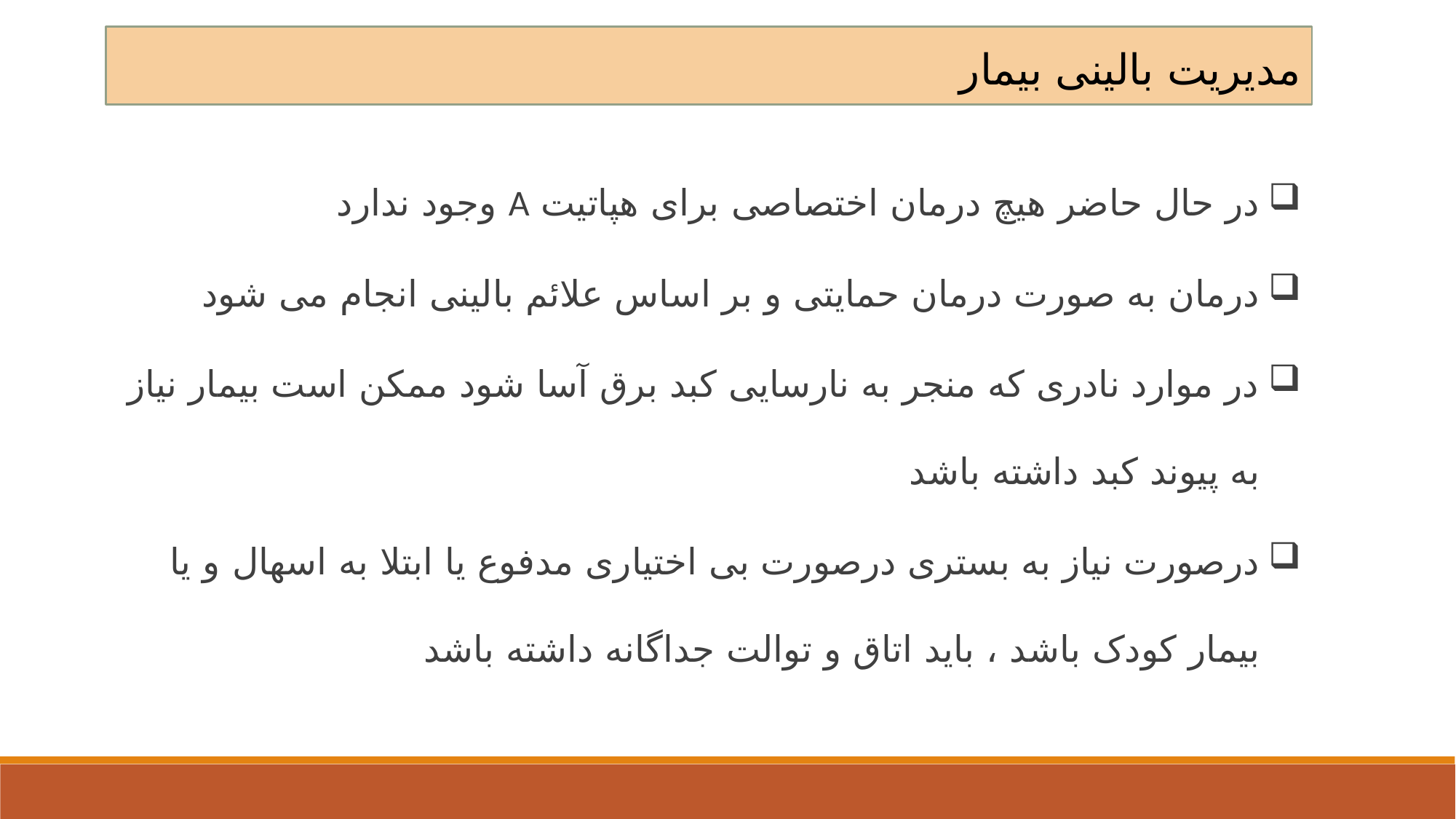

مدیریت بالینی بیمار
در حال حاضر هیچ درمان اختصاصی برای هپاتیت A وجود ندارد
درمان به صورت درمان حمایتی و بر اساس علائم بالینی انجام می شود
در موارد نادری که منجر به نارسایی کبد برق آسا شود ممکن است بیمار نیاز به پیوند کبد داشته باشد
درصورت نیاز به بستری درصورت بی اختیاری مدفوع یا ابتلا به اسهال و یا بیمار کودک باشد ، باید اتاق و توالت جداگانه داشته باشد